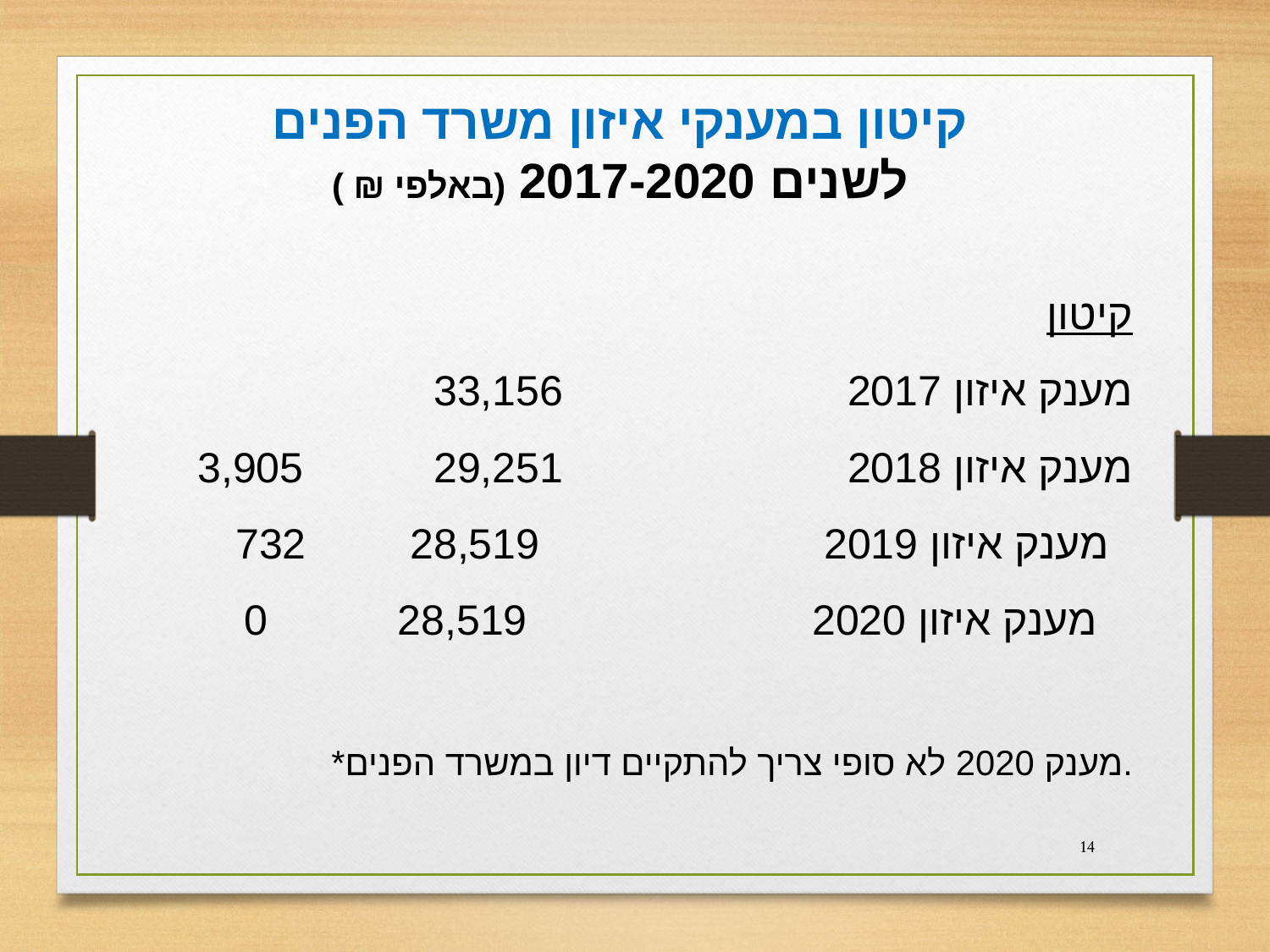

קיטון במענקי איזון משרד הפנים
לשנים 2017-2020 (באלפי ₪ )

                                                                      קיטון
מענק איזון 2017                        33,156
מענק איזון 2018                        29,251           3,905
  732	      מענק איזון 2019                        28,519
 0           28,519                        מענק איזון 2020

*מענק 2020 לא סופי צריך להתקיים דיון במשרד הפנים.
14